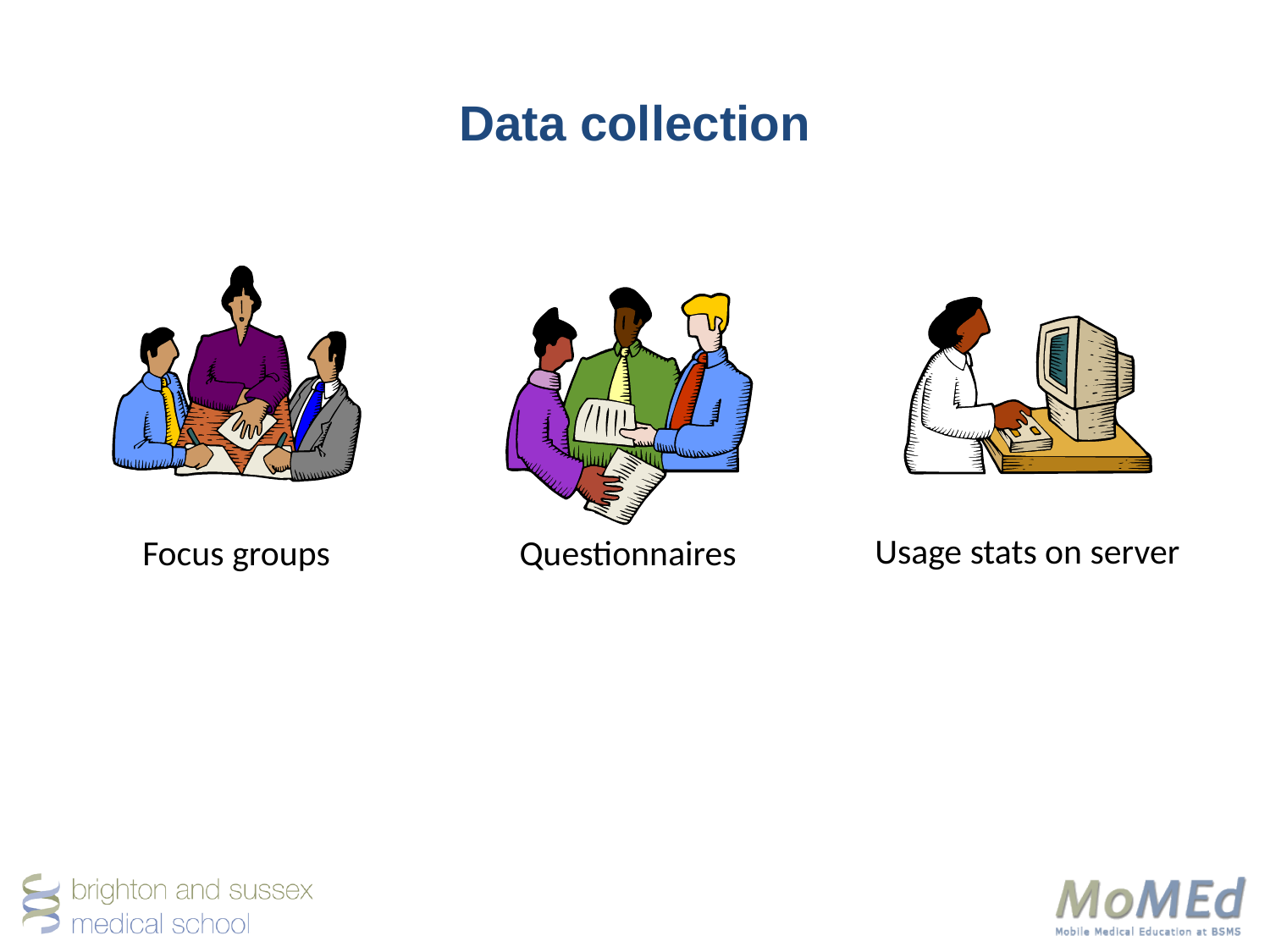

# Data collection

Usage stats on server
Focus groups
Questionnaires